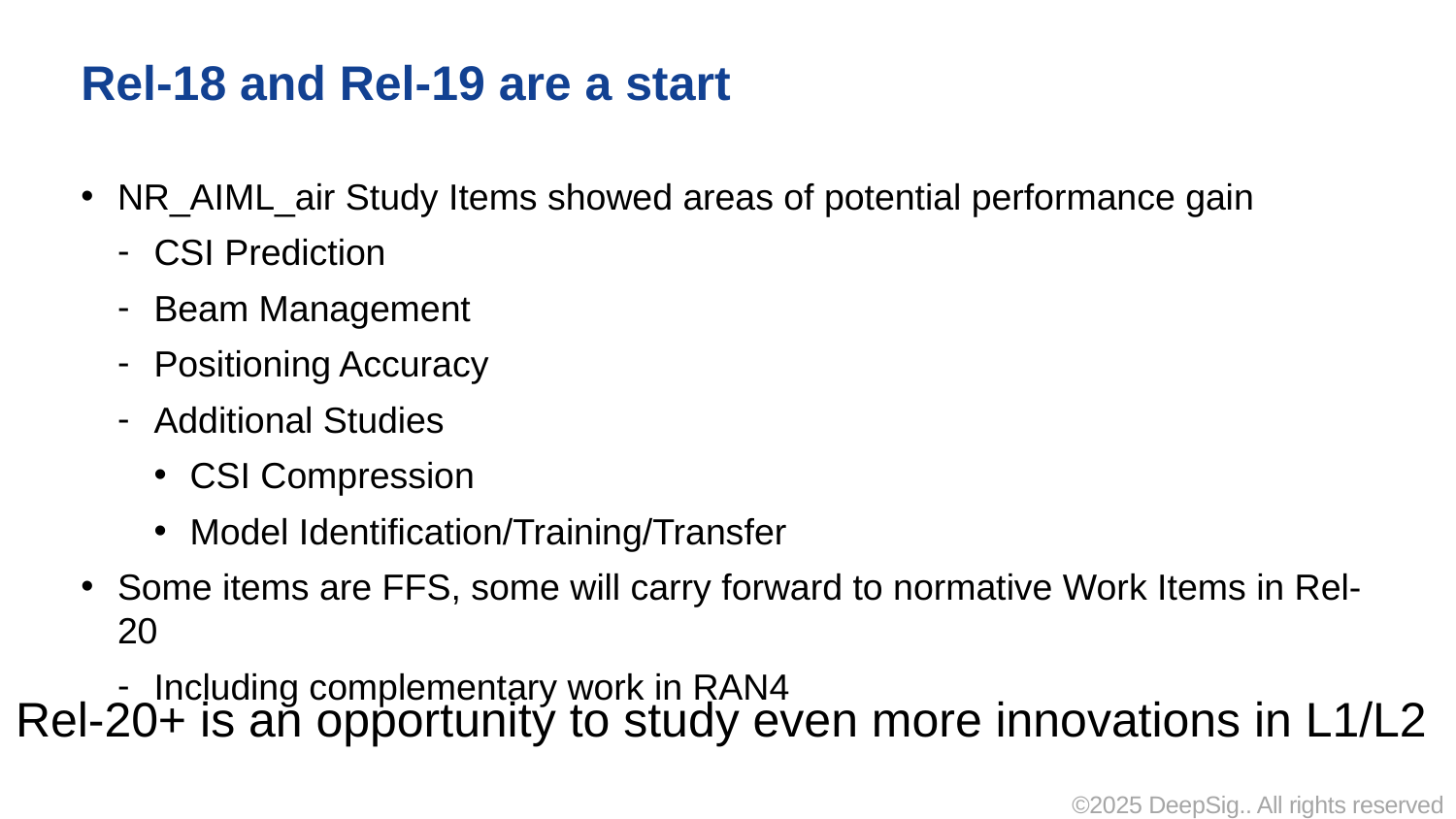

# Rel-18 and Rel-19 are a start
NR_AIML_air Study Items showed areas of potential performance gain
CSI Prediction
Beam Management
Positioning Accuracy
Additional Studies
CSI Compression
Model Identification/Training/Transfer
Some items are FFS, some will carry forward to normative Work Items in Rel-20
Including complementary work in RAN4
Rel-20+ is an opportunity to study even more innovations in L1/L2